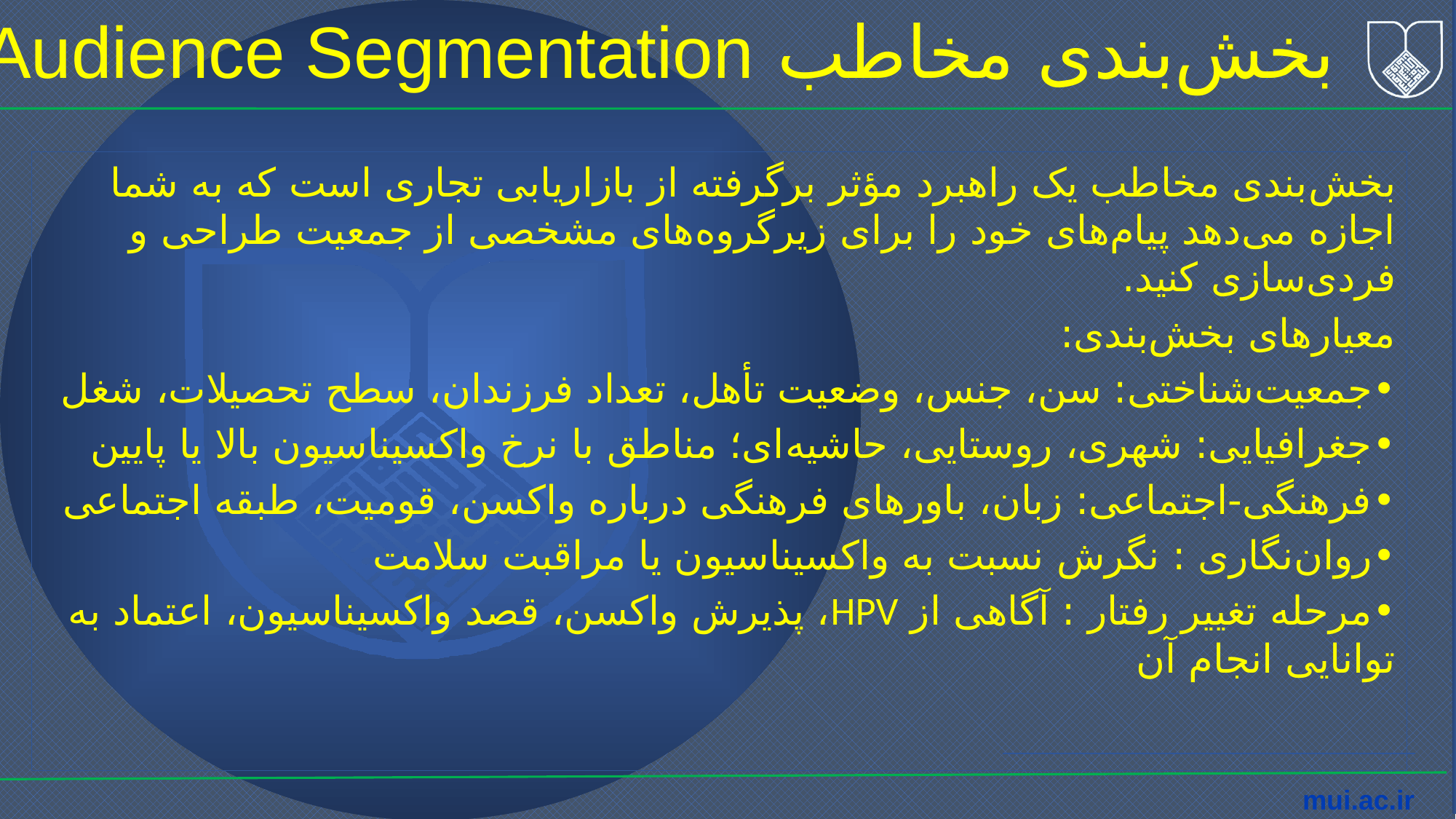

بخش‌بندی مخاطب Audience Segmentation
بخش‌بندی مخاطب یک راهبرد مؤثر برگرفته از بازاریابی تجاری است که به شما اجازه می‌دهد پیام‌های خود را برای زیرگروه‌های مشخصی از جمعیت طراحی و فردی‌سازی کنید.
معیارهای بخش‌بندی:
•	جمعیت‌شناختی: سن، جنس، وضعیت تأهل، تعداد فرزندان، سطح تحصیلات، شغل
•	جغرافیایی: شهری، روستایی، حاشیه‌ای؛ مناطق با نرخ واکسیناسیون بالا یا پایین
•	فرهنگی-اجتماعی: زبان، باورهای فرهنگی درباره واکسن، قومیت، طبقه اجتماعی
•	روان‌نگاری : نگرش نسبت به واکسیناسیون یا مراقبت سلامت
•	مرحله تغییر رفتار : آگاهی از HPV، پذیرش واکسن، قصد واکسیناسیون، اعتماد به توانایی انجام آن